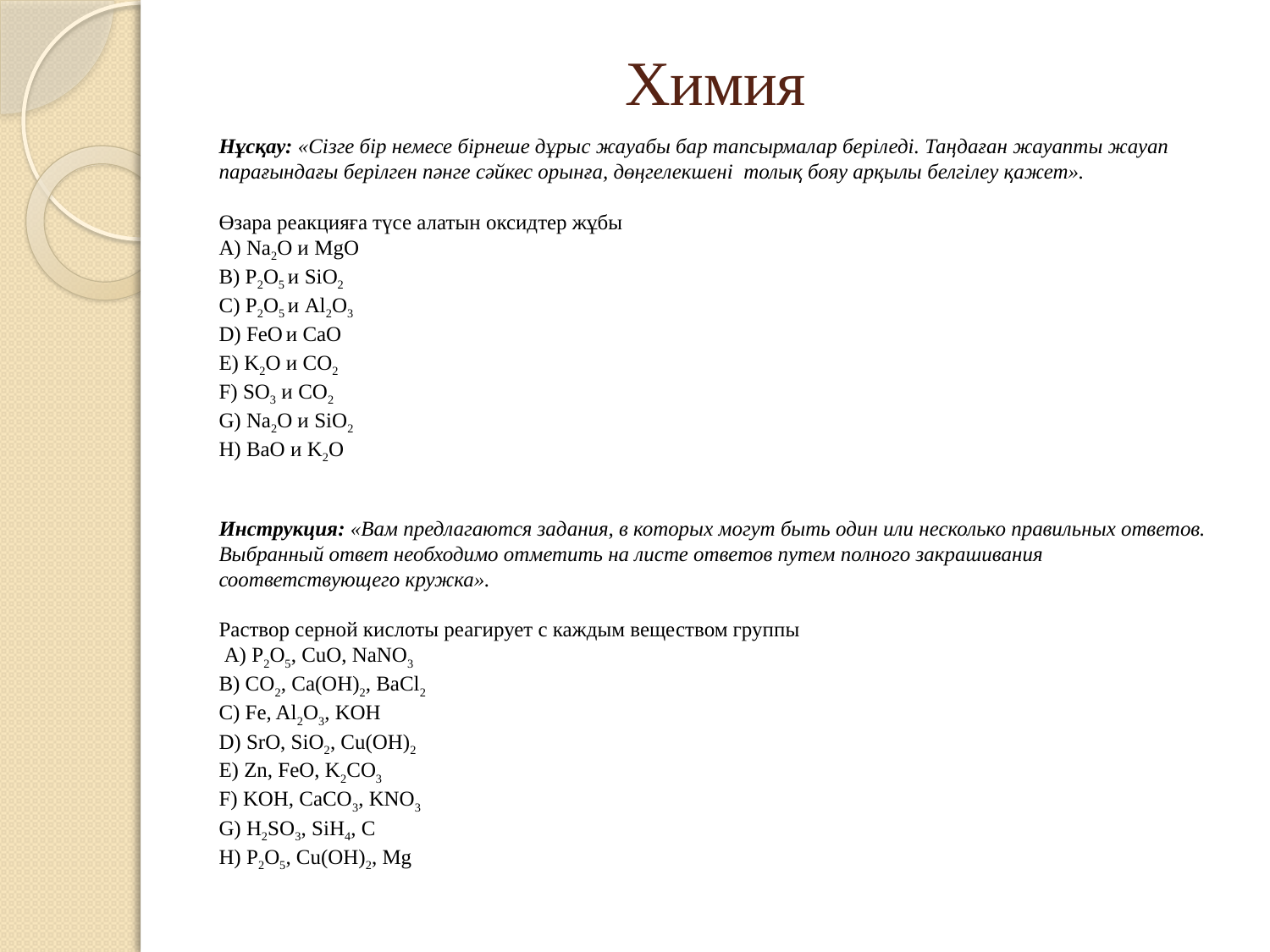

# Химия
Нұсқау: «Сізге бір немесе бірнеше дұрыс жауабы бар тапсырмалар беріледі. Таңдаған жауапты жауап парағындағы берілген пәнге сәйкес орынға, дөңгелекшені  толық бояу арқылы белгілеу қажет».

Өзара реакцияға түсе алатын оксидтер жұбы
A) Na2O и MgO
B) P2O5 и SiO2
C) P2O5 и Al2O3
D) FeO и CaO
E) K2O и CO2
F) SO3 и CO2
G) Na2O и SiO2
H) BaO и K2O

Инструкция: «Вам предлагаются задания, в которых могут быть один или несколько правильных ответов. Выбранный ответ необходимо отметить на листе ответов путем полного закрашивания соответствующего кружка».

Раствор серной кислоты реагирует с каждым веществом группы
 A) P2O5, CuO, NaNO3
B) CO2, Ca(OН)2, BaCl2
C) Fe, Al2O3, KOH
D) SrO, SiO2, Cu(OH)2
E) Zn, FeO, K2CO3
F) KOH, CaCO3, KNO3
G) H2SO3, SiH4, C
H) P2O5, Cu(OH)2, Mg